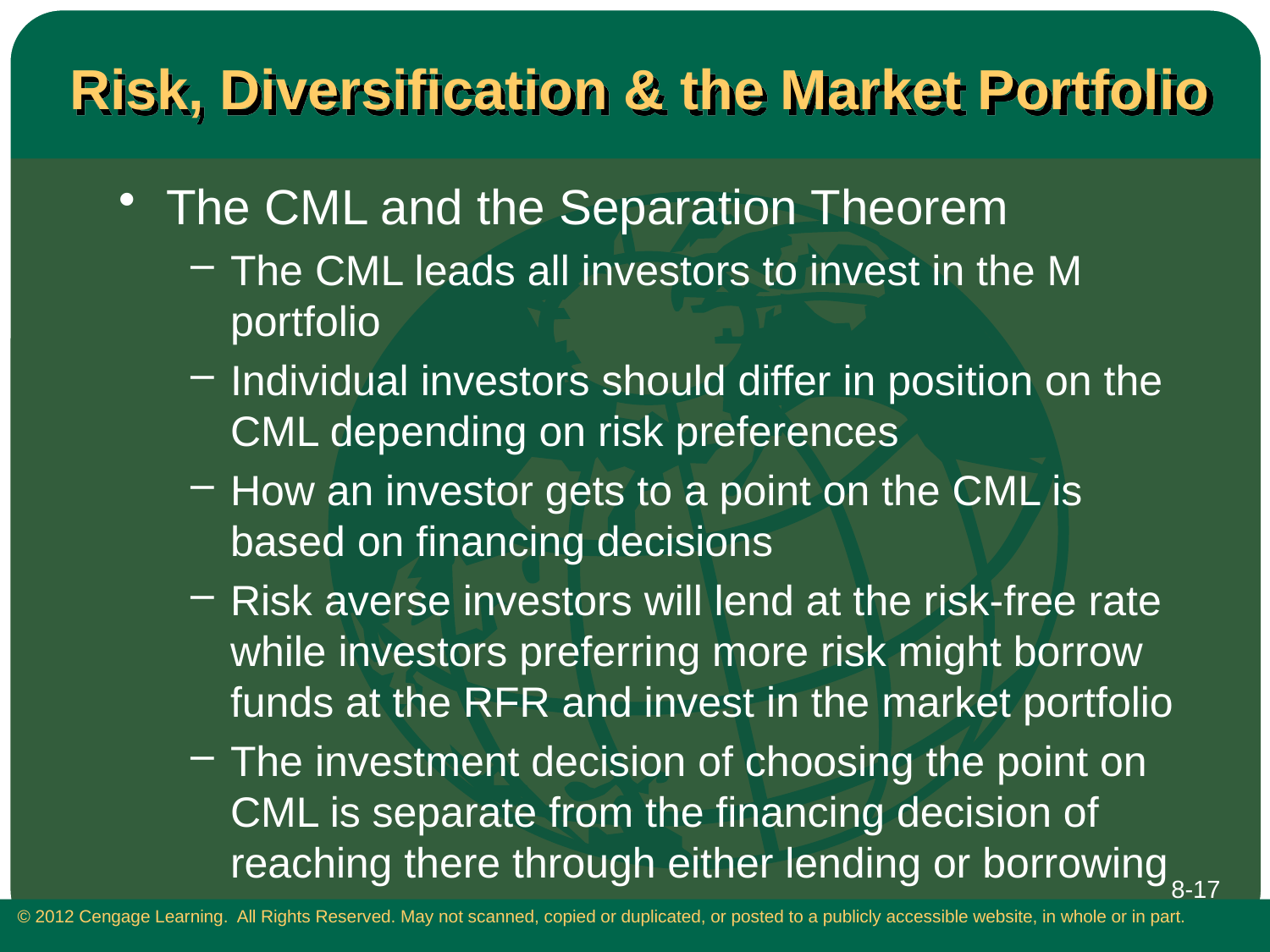

# Risk, Diversification & the Market Portfolio
The CML and the Separation Theorem
The CML leads all investors to invest in the M portfolio
Individual investors should differ in position on the CML depending on risk preferences
How an investor gets to a point on the CML is based on financing decisions
Risk averse investors will lend at the risk-free rate while investors preferring more risk might borrow funds at the RFR and invest in the market portfolio
The investment decision of choosing the point on CML is separate from the financing decision of reaching there through either lending or borrowing
8-17
 © 2012 Cengage Learning.  All Rights Reserved. May not scanned, copied or duplicated, or posted to a publicly accessible website, in whole or in part.